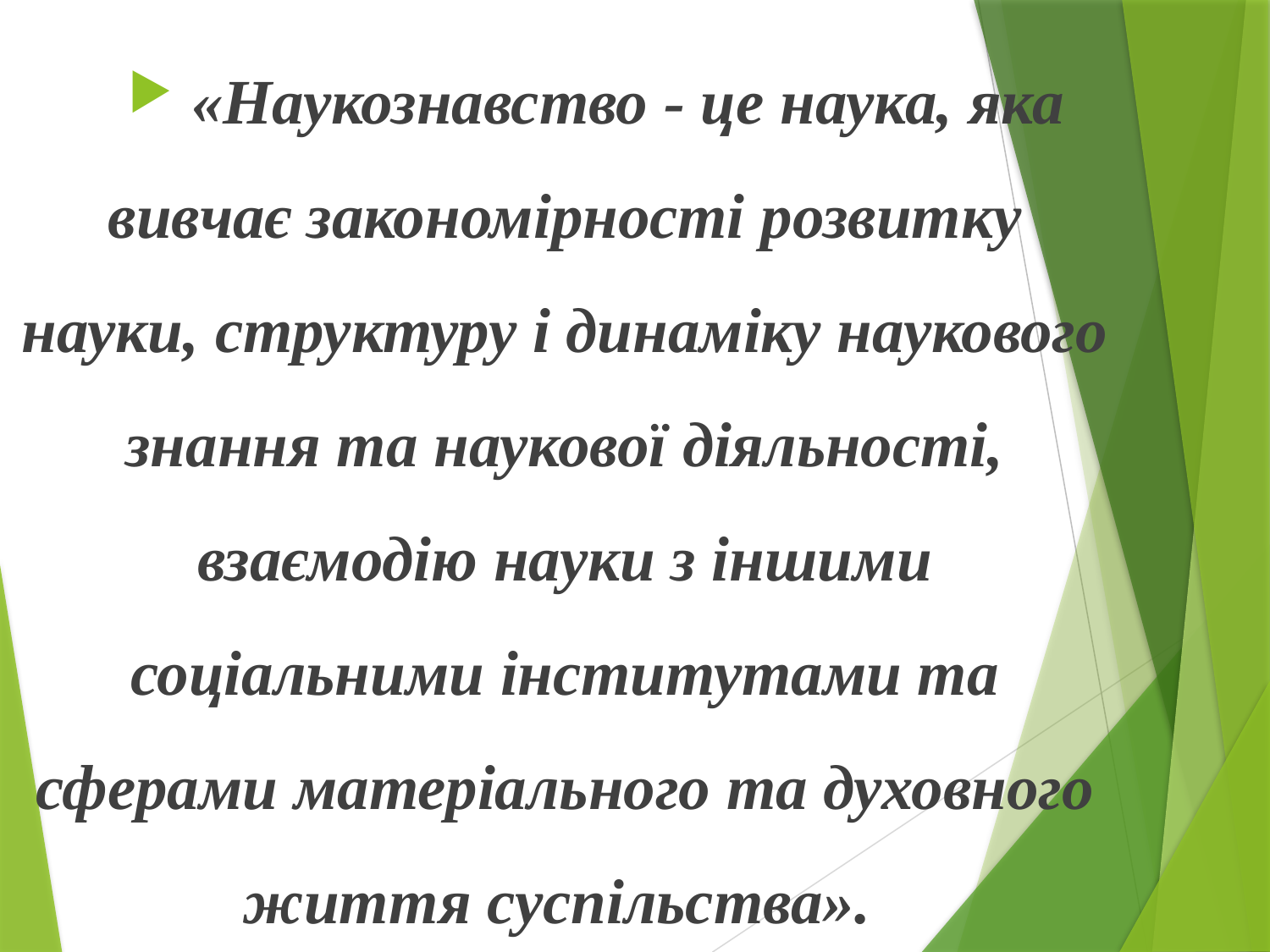

«Наукознавство - це наука, яка вивчає закономірності розвитку науки, структуру і динаміку наукового знання та наукової діяльності, взаємодію науки з іншими соціальними інститутами та сферами матеріального та духовного життя суспільства».